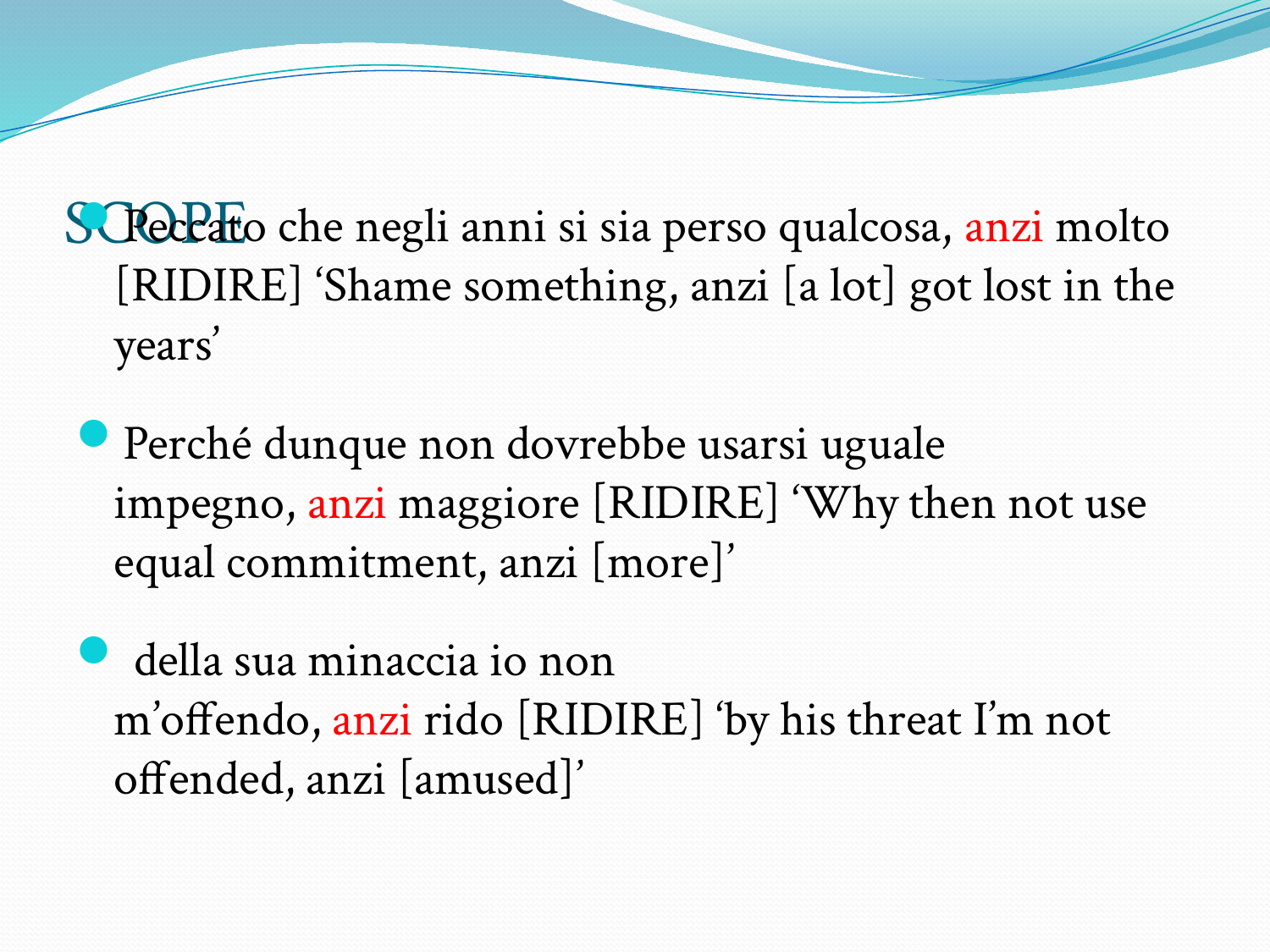

# SCOPE
Peccato che negli anni si sia perso qualcosa, anzi molto [RIDIRE] ‘Shame something, anzi [a lot] got lost in the years’

Perché dunque non dovrebbe usarsi uguale impegno, anzi maggiore [RIDIRE] ‘Why then not use equal commitment, anzi [more]’

 della sua minaccia io non m’offendo, anzi rido [RIDIRE] ‘by his threat I’m not offended, anzi [amused]’